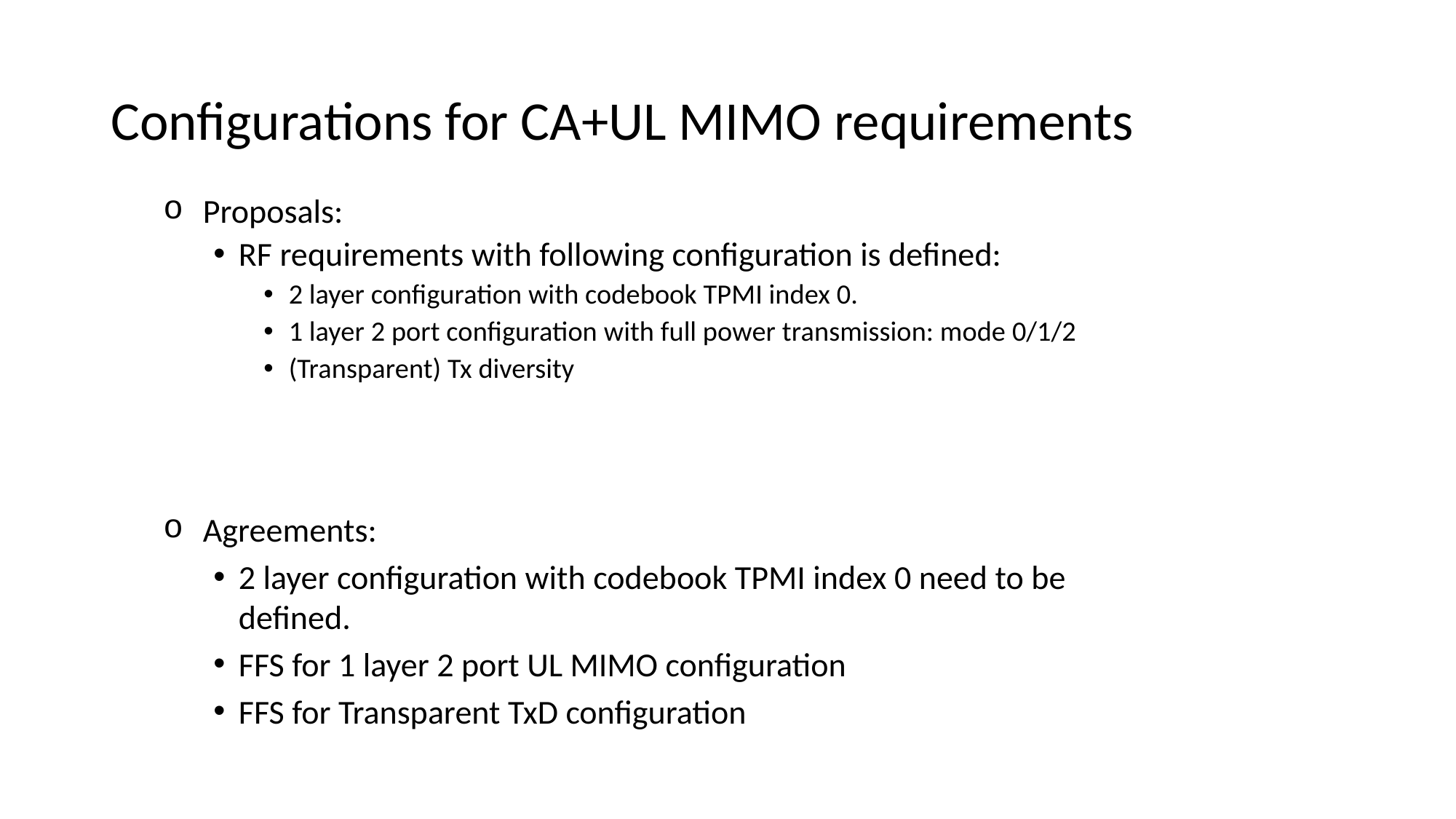

# Configurations for CA+UL MIMO requirements
Proposals:
RF requirements with following configuration is defined:
2 layer configuration with codebook TPMI index 0.
1 layer 2 port configuration with full power transmission: mode 0/1/2
(Transparent) Tx diversity

Agreements:
2 layer configuration with codebook TPMI index 0 need to be defined.
FFS for 1 layer 2 port UL MIMO configuration
FFS for Transparent TxD configuration